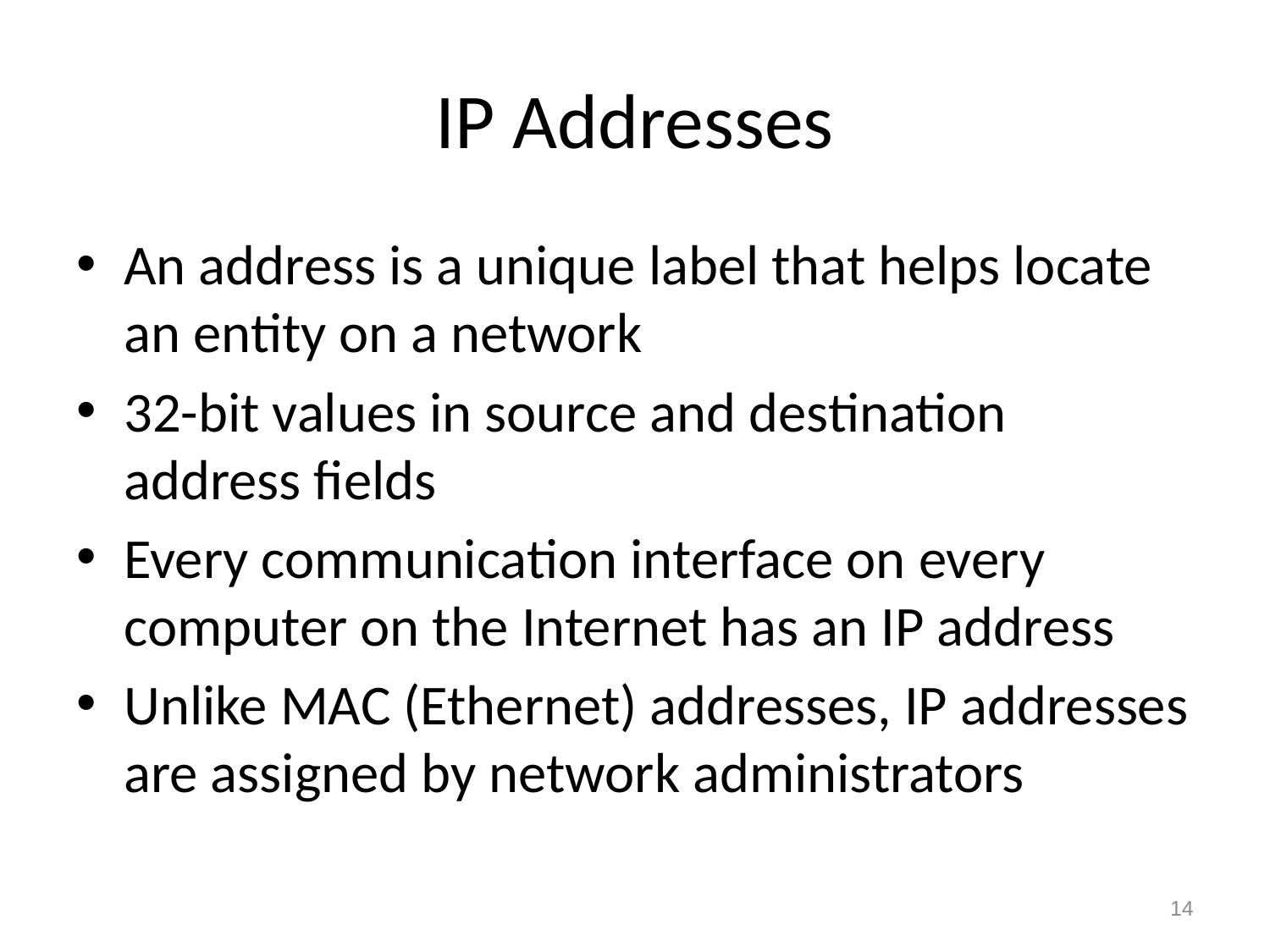

# IP Addresses
An address is a unique label that helps locate an entity on a network
32-bit values in source and destination address fields
Every communication interface on every computer on the Internet has an IP address
Unlike MAC (Ethernet) addresses, IP addresses are assigned by network administrators
14